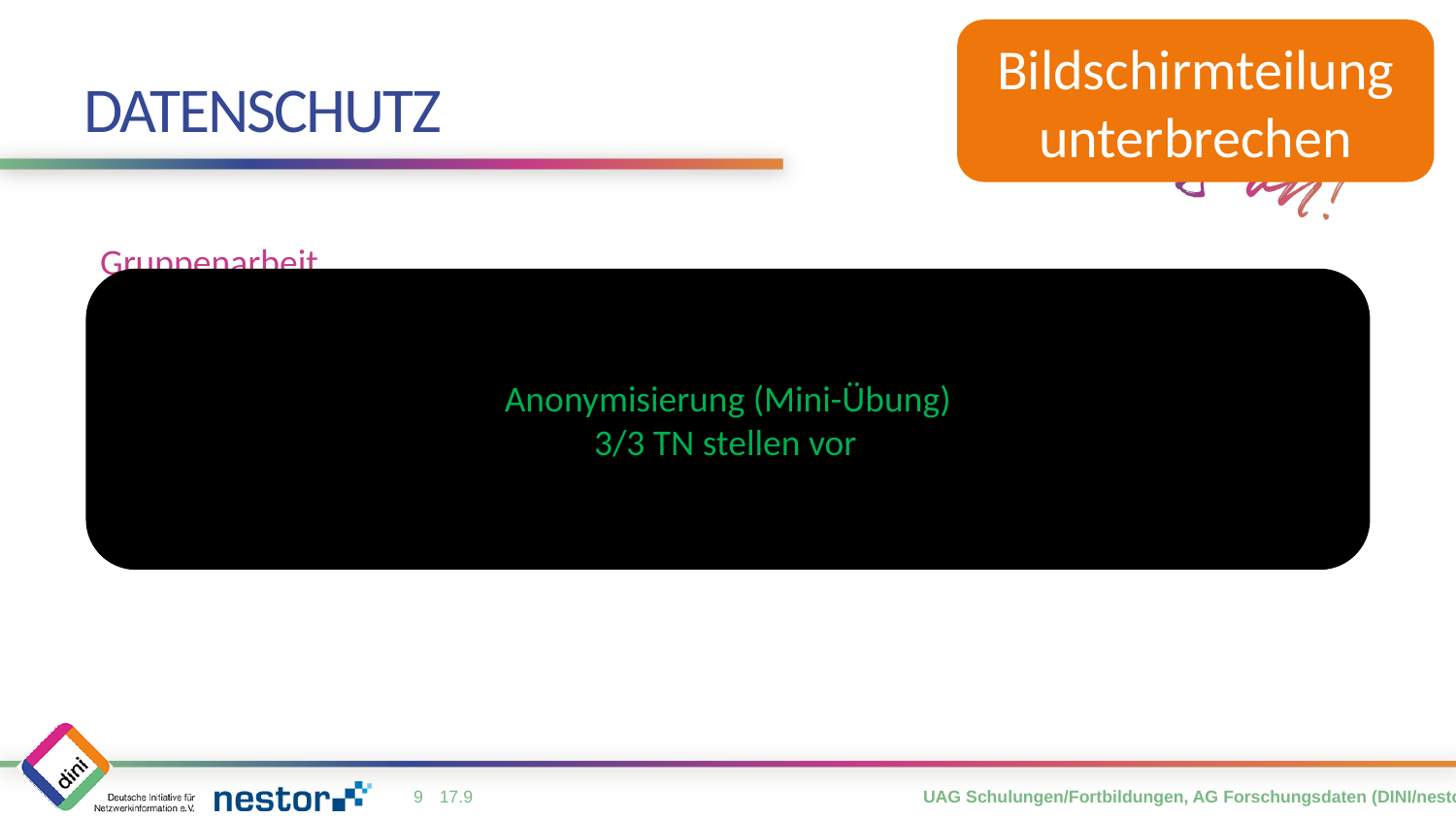

Bildschirmteilung unterbrechen
# Datenschutz
Gruppenarbeit
Anonymisierung (Mini-Übung)
3/3 TN stellen vor
Anonymisiert den Text.
9
17.9